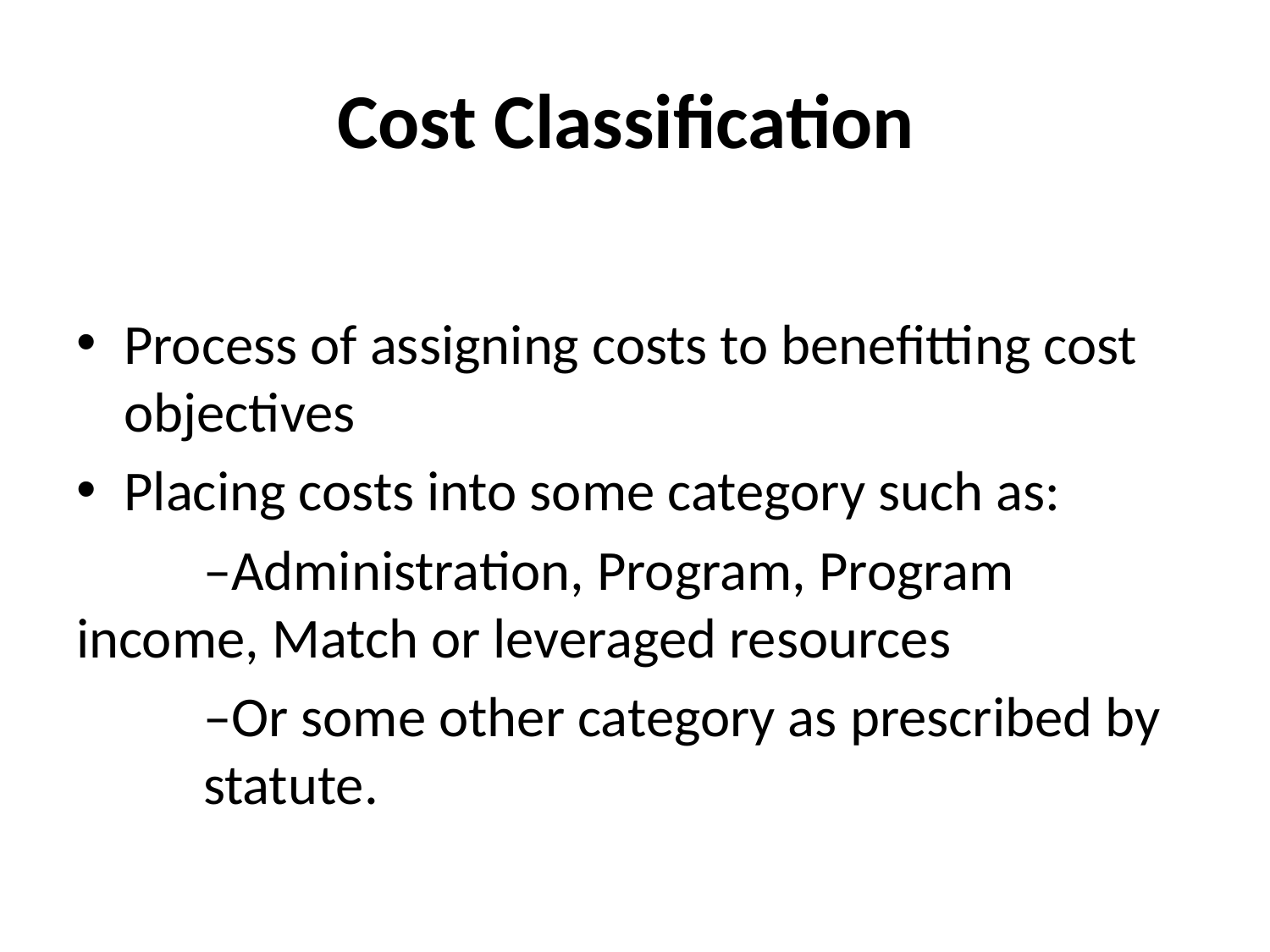

# Cost Classification

Process of assigning costs to benefitting cost objectives
Placing costs into some category such as:
	–Administration, Program, Program 	income, Match or leveraged resources
	–Or some other category as prescribed by 	statute.